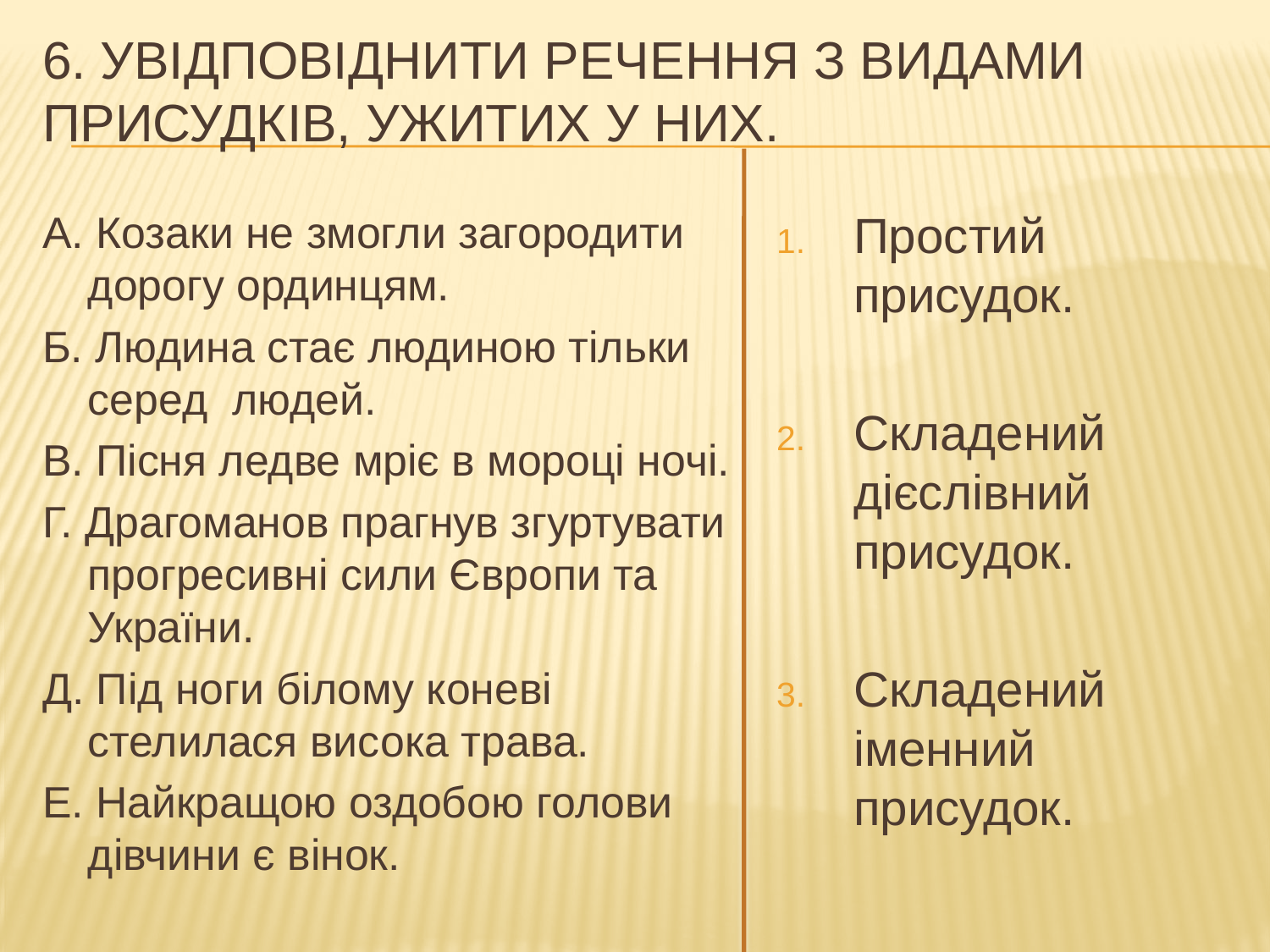

# 6. Увідповіднити речення з видами присудків, ужитих у них.
А. Козаки не змогли загородити дорогу ординцям.
Б. Людина стає людиною тільки серед  людей.
В. Пісня ледве мріє в мороці ночі.
Г. Драгоманов прагнув згуртувати прогресивні сили Європи та України.
Д. Під ноги білому коневі стелилася висока трава.
Е. Найкращою оздобою голови дівчини є вінок.
Простий присудок.

Складений дієслівний присудок.

Складений іменний присудок.